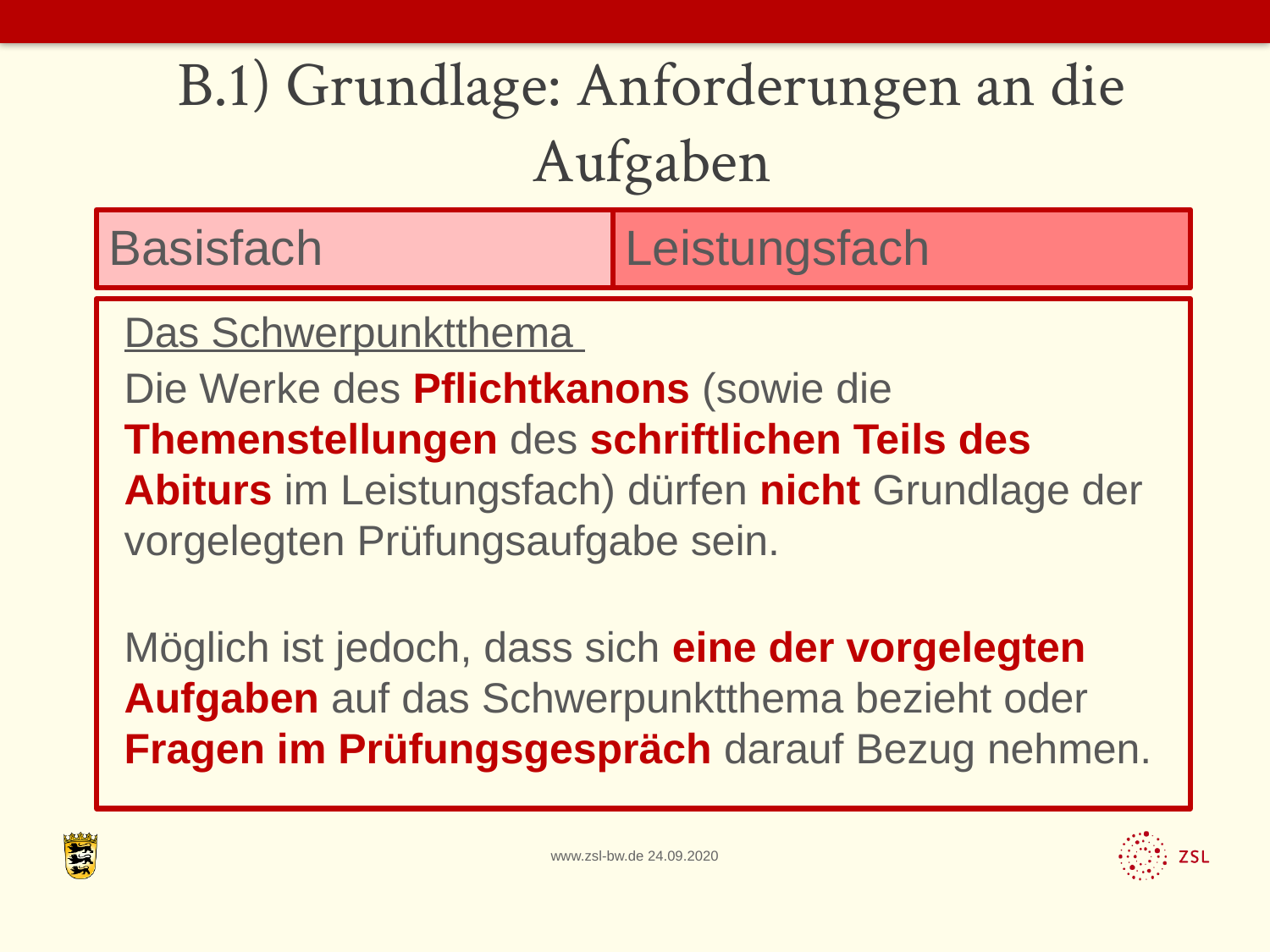

B.1) Grundlage: Anforderungen an die Aufgaben
Basisfach

Leistungsfach

Das Schwerpunktthema
Die Werke des Pflichtkanons (sowie die Themenstellungen des schriftlichen Teils des Abiturs im Leistungsfach) dürfen nicht Grundlage der vorgelegten Prüfungsaufgabe sein.
Möglich ist jedoch, dass sich eine der vorgelegten Aufgaben auf das Schwerpunktthema bezieht oder Fragen im Prüfungsgespräch darauf Bezug nehmen.